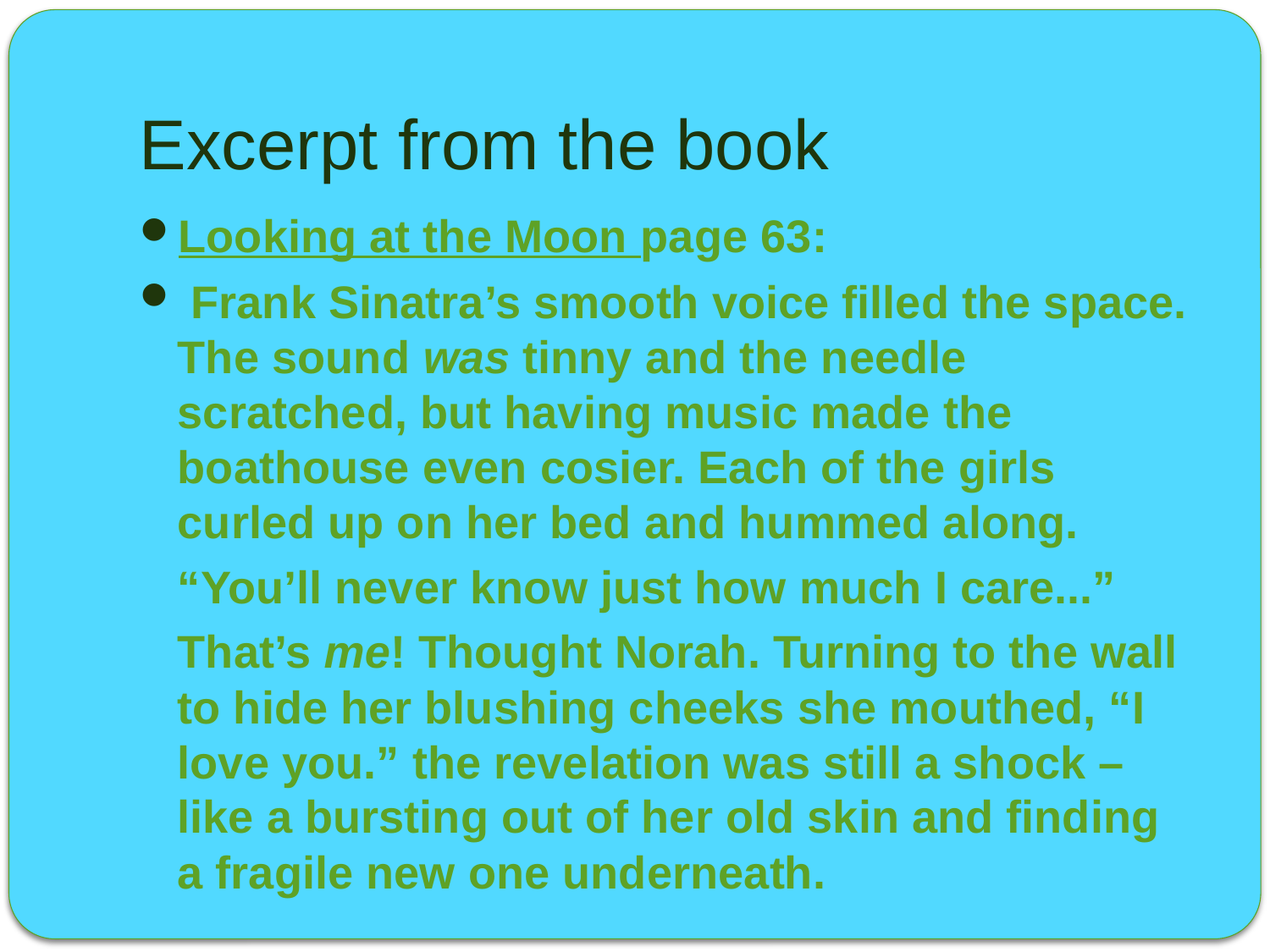

# Excerpt from the book
Looking at the Moon page 63:
 Frank Sinatra’s smooth voice filled the space. The sound was tinny and the needle scratched, but having music made the boathouse even cosier. Each of the girls curled up on her bed and hummed along.
   “You’ll never know just how much I care...”
	That’s me! Thought Norah. Turning to the wall to hide her blushing cheeks she mouthed, “I love you.” the revelation was still a shock – like a bursting out of her old skin and finding a fragile new one underneath.